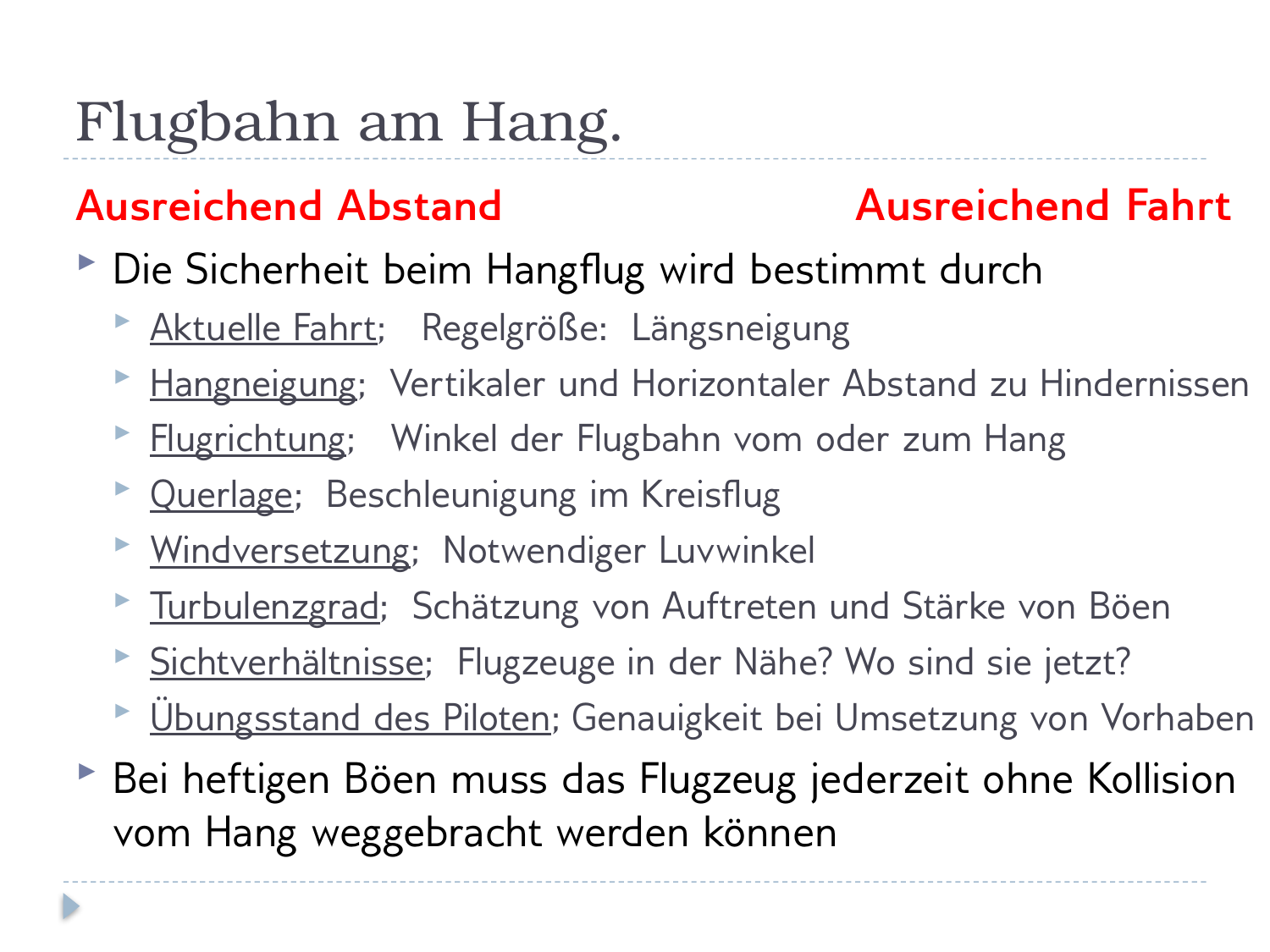

# Flugbahn am Hang.
Ausreichend Fahrt
Ausreichend Abstand
Die Sicherheit beim Hangflug wird bestimmt durch
Aktuelle Fahrt;   Regelgröße:  Längsneigung
Hangneigung;  Vertikaler und Horizontaler Abstand zu Hindernissen
Flugrichtung;   Winkel der Flugbahn vom oder zum Hang
Querlage;  Beschleunigung im Kreisflug
Windversetzung;  Notwendiger Luvwinkel
Turbulenzgrad;  Schätzung von Auftreten und Stärke von Böen
Sichtverhältnisse;  Flugzeuge in der Nähe? Wo sind sie jetzt?
Übungsstand des Piloten; Genauigkeit bei Umsetzung von Vorhaben
Bei heftigen Böen muss das Flugzeug jederzeit ohne Kollision vom Hang weggebracht werden können